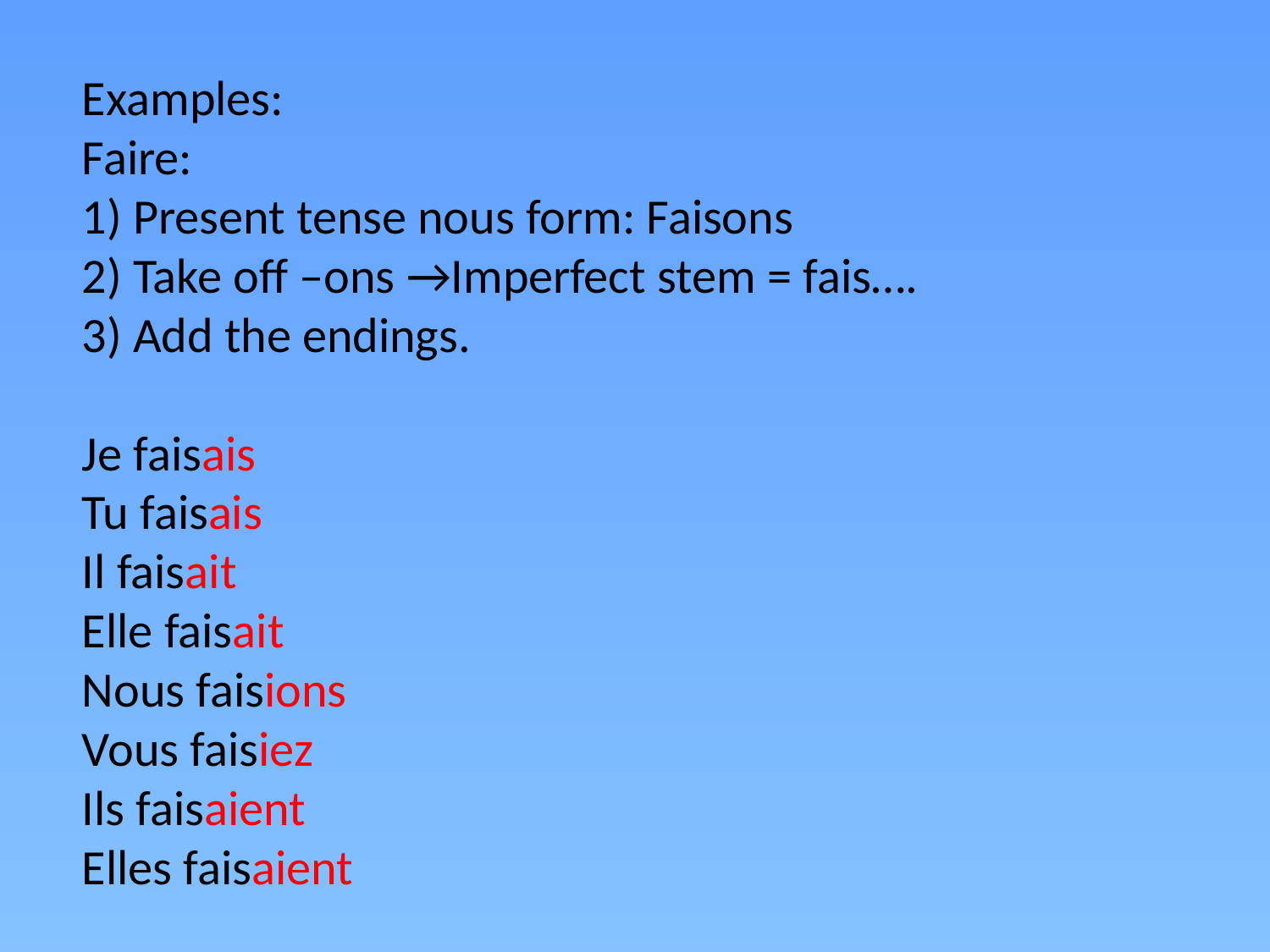

Examples:
Faire:
1) Present tense nous form: Faisons
2) Take off –ons →Imperfect stem = fais….
3) Add the endings.

Je faisais
Tu faisais
Il faisait
Elle faisait
Nous faisions
Vous faisiez
Ils faisaient
Elles faisaient